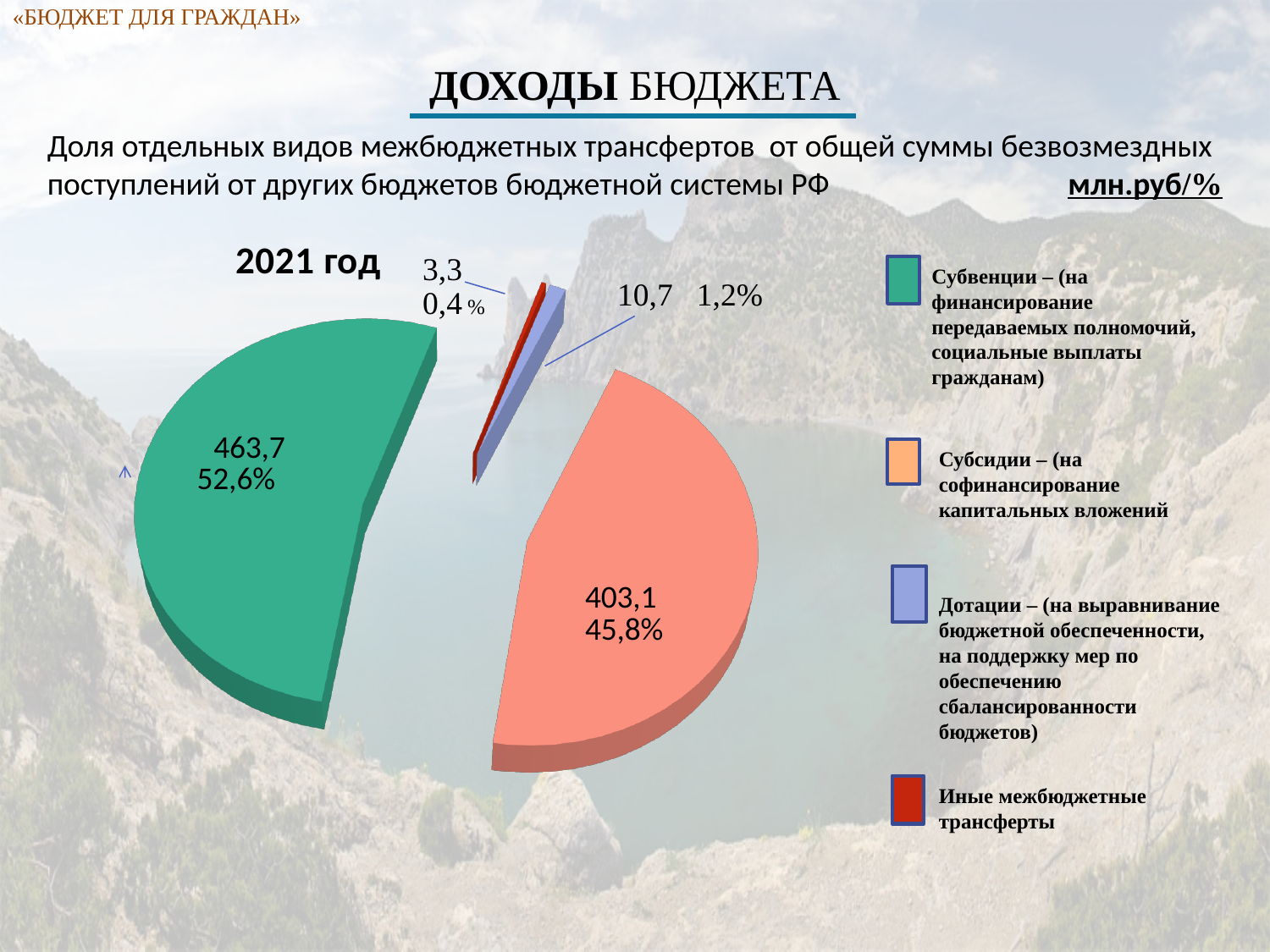

«БЮДЖЕТ ДЛЯ ГРАЖДАН»
# ДОХОДЫ БЮДЖЕТА
Доля отдельных видов межбюджетных трансфертов  от общей суммы безвозмездных поступлений от других бюджетов бюджетной системы РФ                                 млн.руб/%

[unsupported chart]

Субвенции – (на финансирование передаваемых полномочий, социальные выплаты гражданам)

Субсидии – (на софинансирование капитальных вложений

Дотации – (на выравнивание бюджетной обеспеченности, на поддержку мер по обеспечению сбалансированности бюджетов)

Иные межбюджетные
трансферты